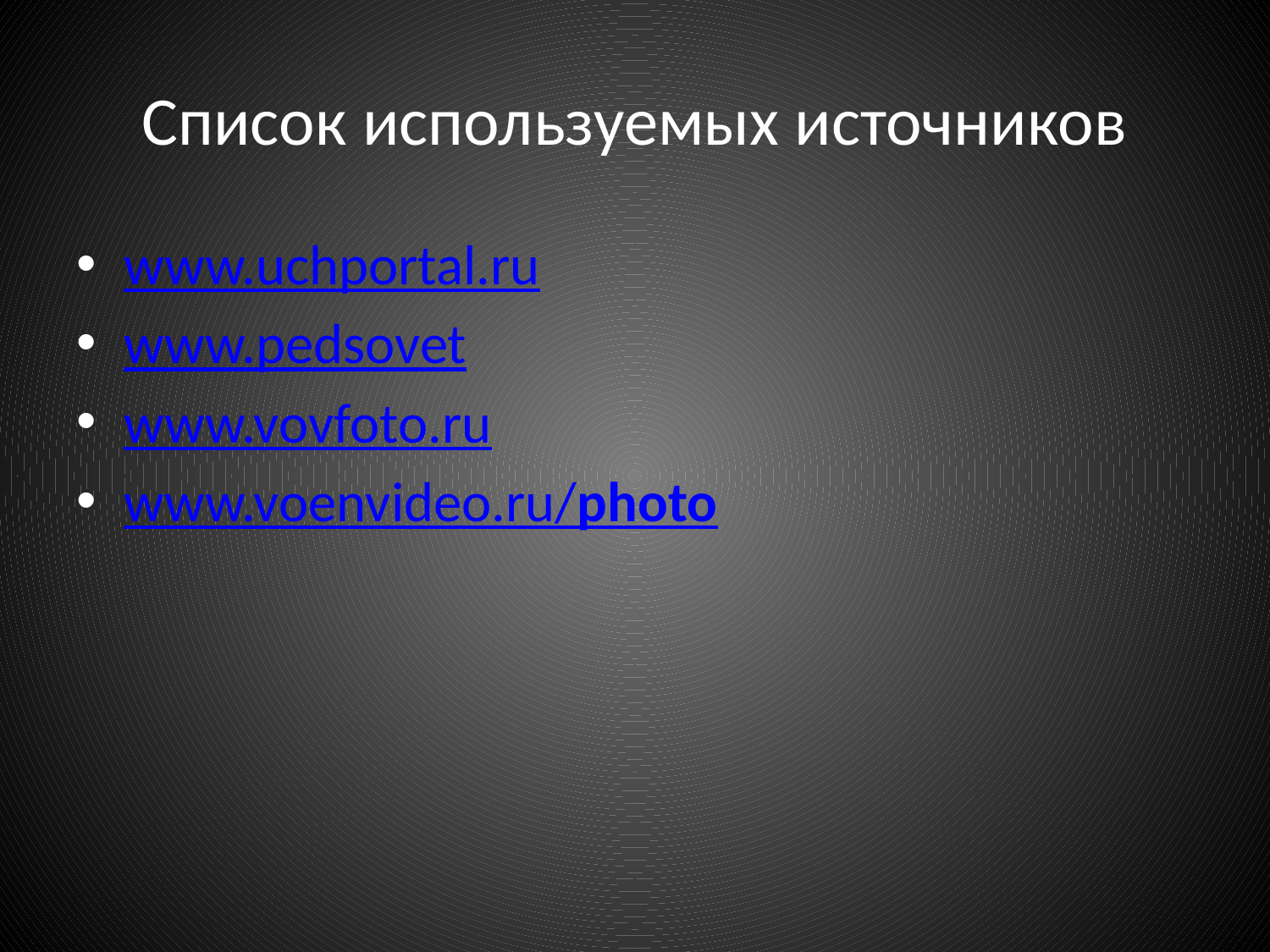

# Список используемых источников
www.uchportal.ru
www.pedsovet
www.vovfoto.ru
www.voenvideo.ru/photo